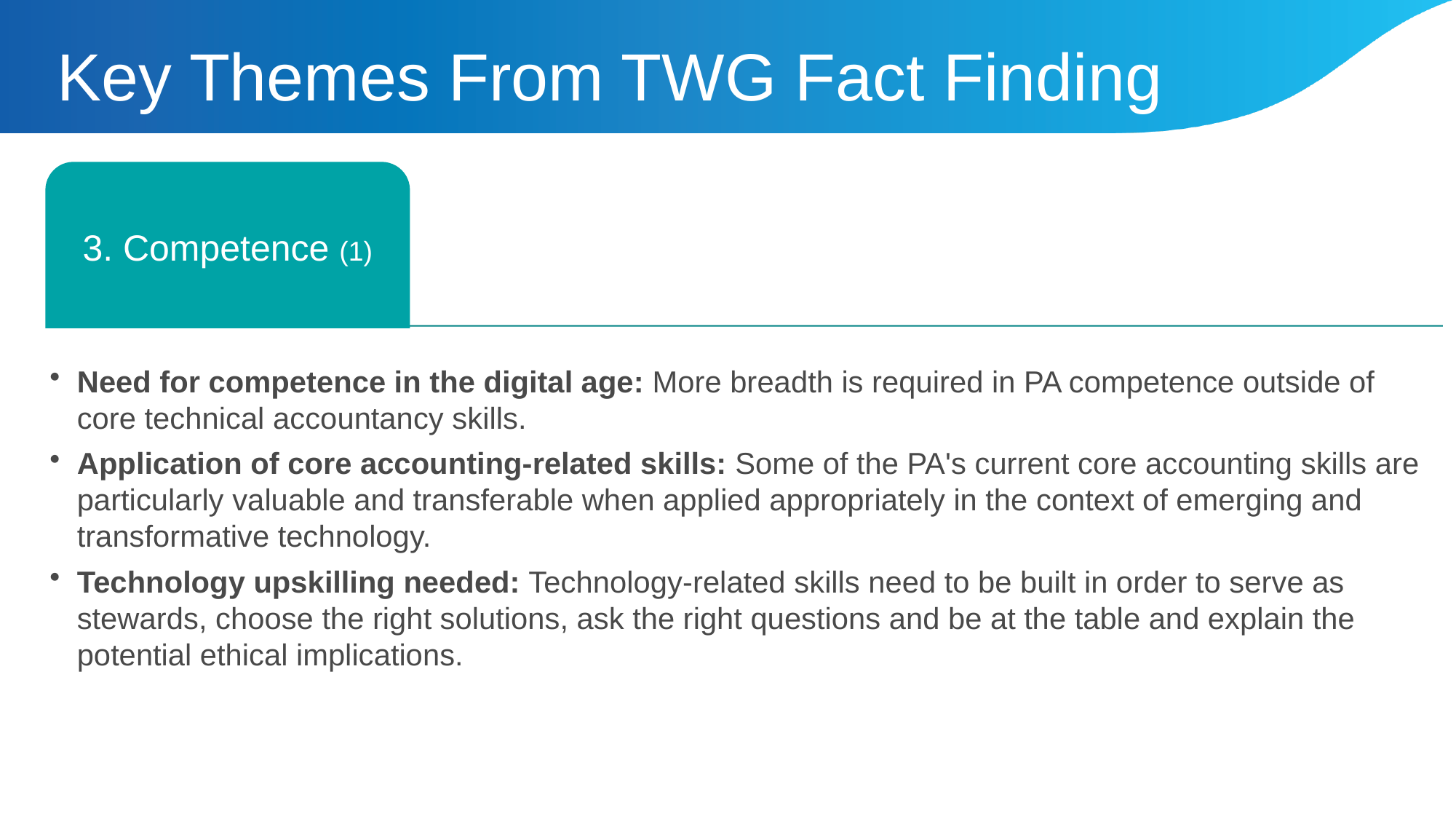

# Key Themes From TWG Fact Finding

3. Competence (1)

Need for competence in the digital age: More breadth is required in PA competence outside of core technical accountancy skills.
Application of core accounting-related skills: Some of the PA's current core accounting skills are particularly valuable and transferable when applied appropriately in the context of emerging and transformative technology.
Technology upskilling needed: Technology-related skills need to be built in order to serve as stewards, choose the right solutions, ask the right questions and be at the table and explain the potential ethical implications.